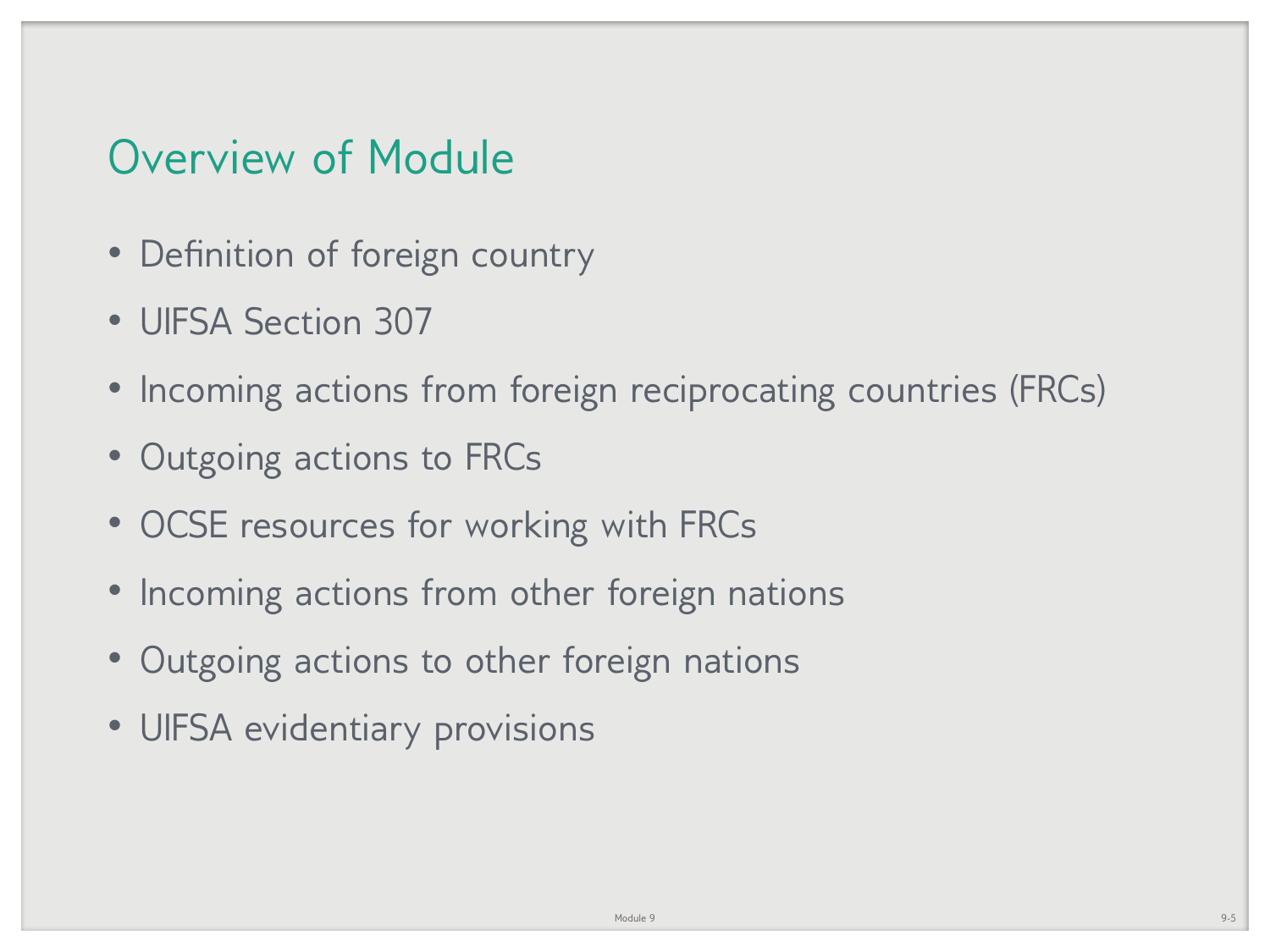

# Overview of Module
Definition of foreign country
UIFSA Section 307
Incoming actions from foreign reciprocating countries (FRCs)
Outgoing actions to FRCs
OCSE resources for working with FRCs
Incoming actions from other foreign nations
Outgoing actions to other foreign nations
UIFSA evidentiary provisions

Module 9
9-5